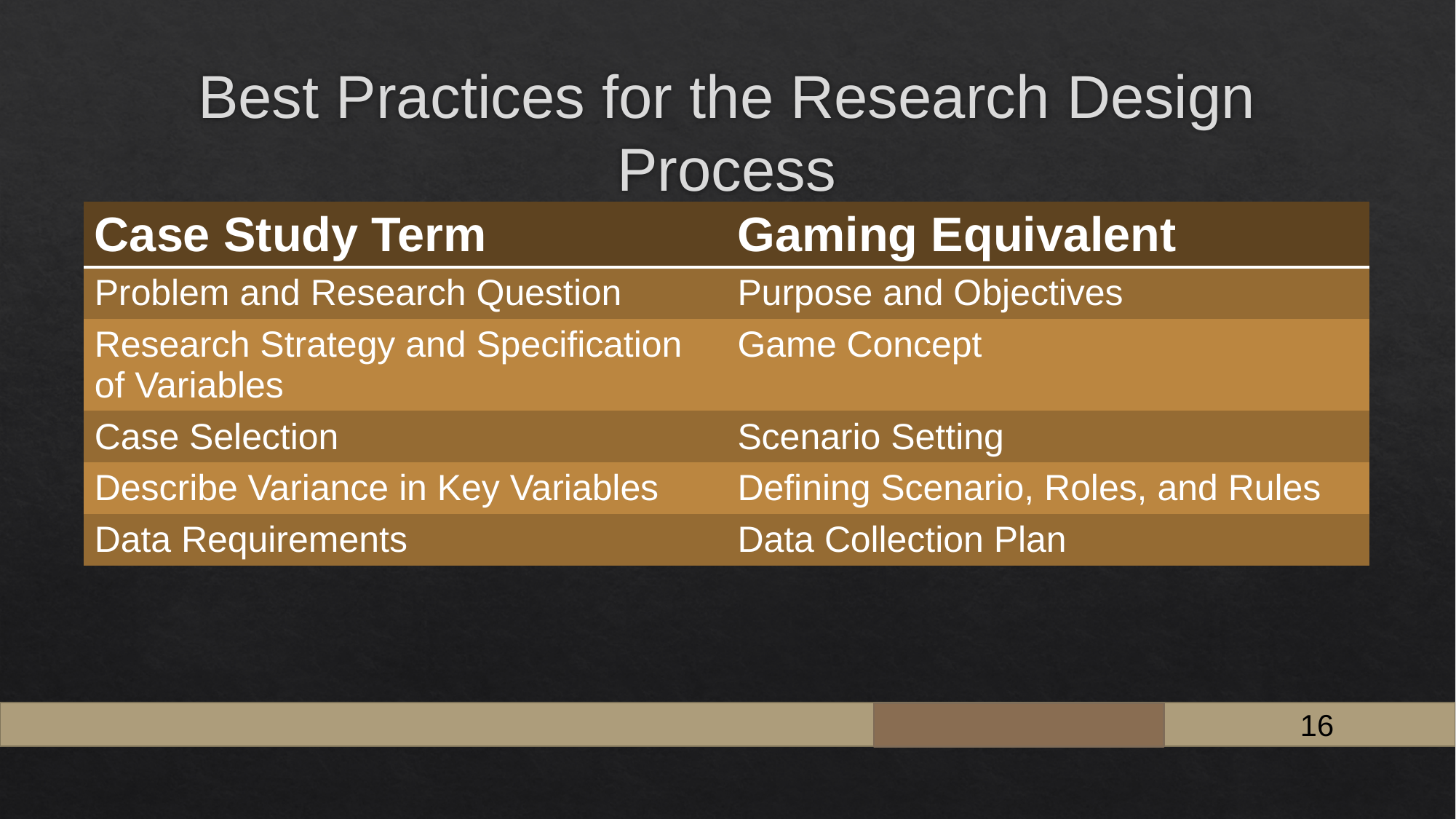

# Best Practices for the Research Design Process
| Case Study Term | Gaming Equivalent |
| --- | --- |
| Problem and Research Question | Purpose and Objectives |
| Research Strategy and Specification of Variables | Game Concept |
| Case Selection | Scenario Setting |
| Describe Variance in Key Variables | Defining Scenario, Roles, and Rules |
| Data Requirements | Data Collection Plan |
16